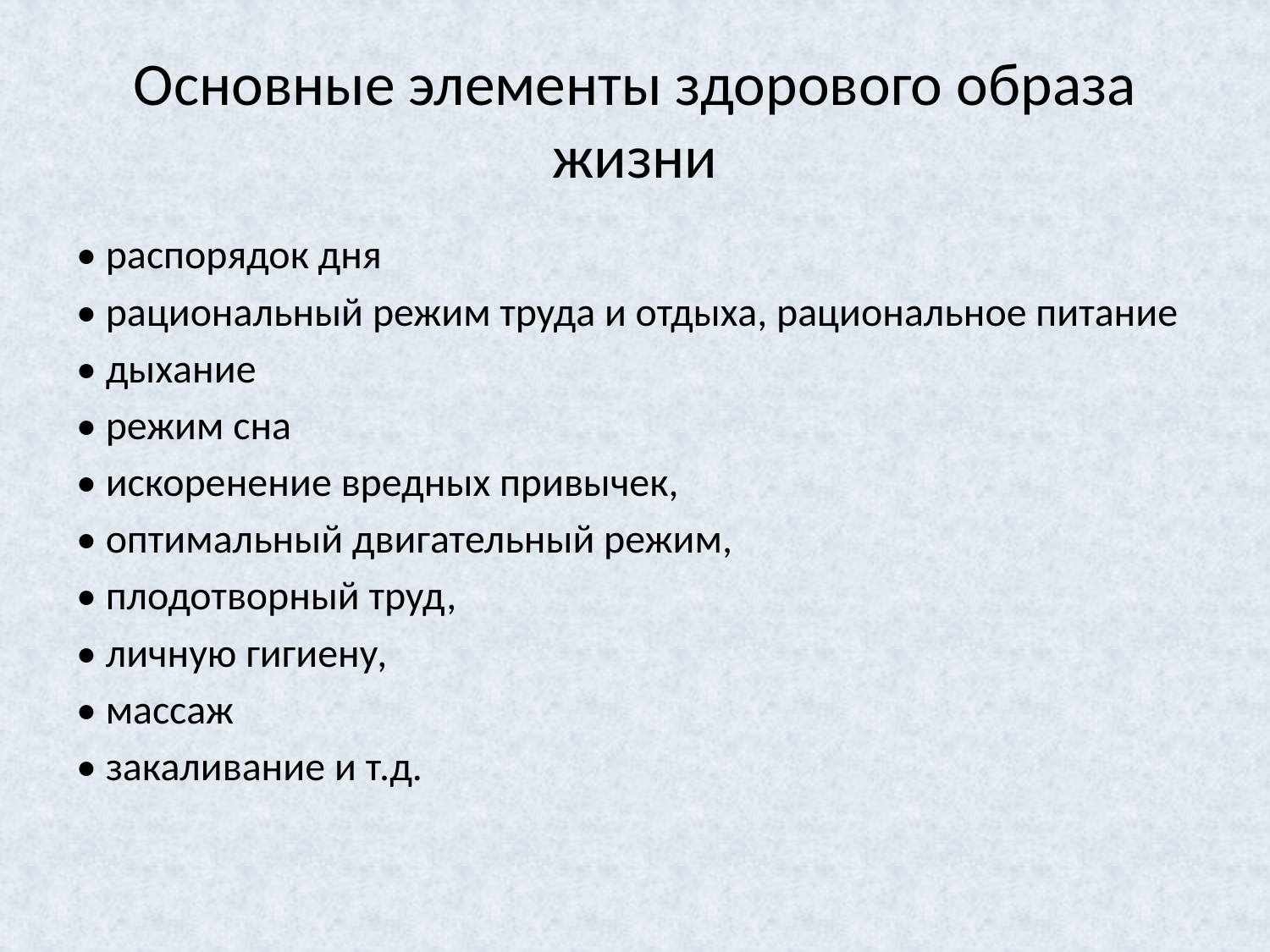

# Основные элементы здорового образа жизни
• распорядок дня
• рациональный режим труда и отдыха, рациональное питание
• дыхание
• режим сна
• искоренение вредных привычек,
• оптимальный двигательный режим,
• плодотворный труд,
• личную гигиену,
• массаж
• закаливание и т.д.